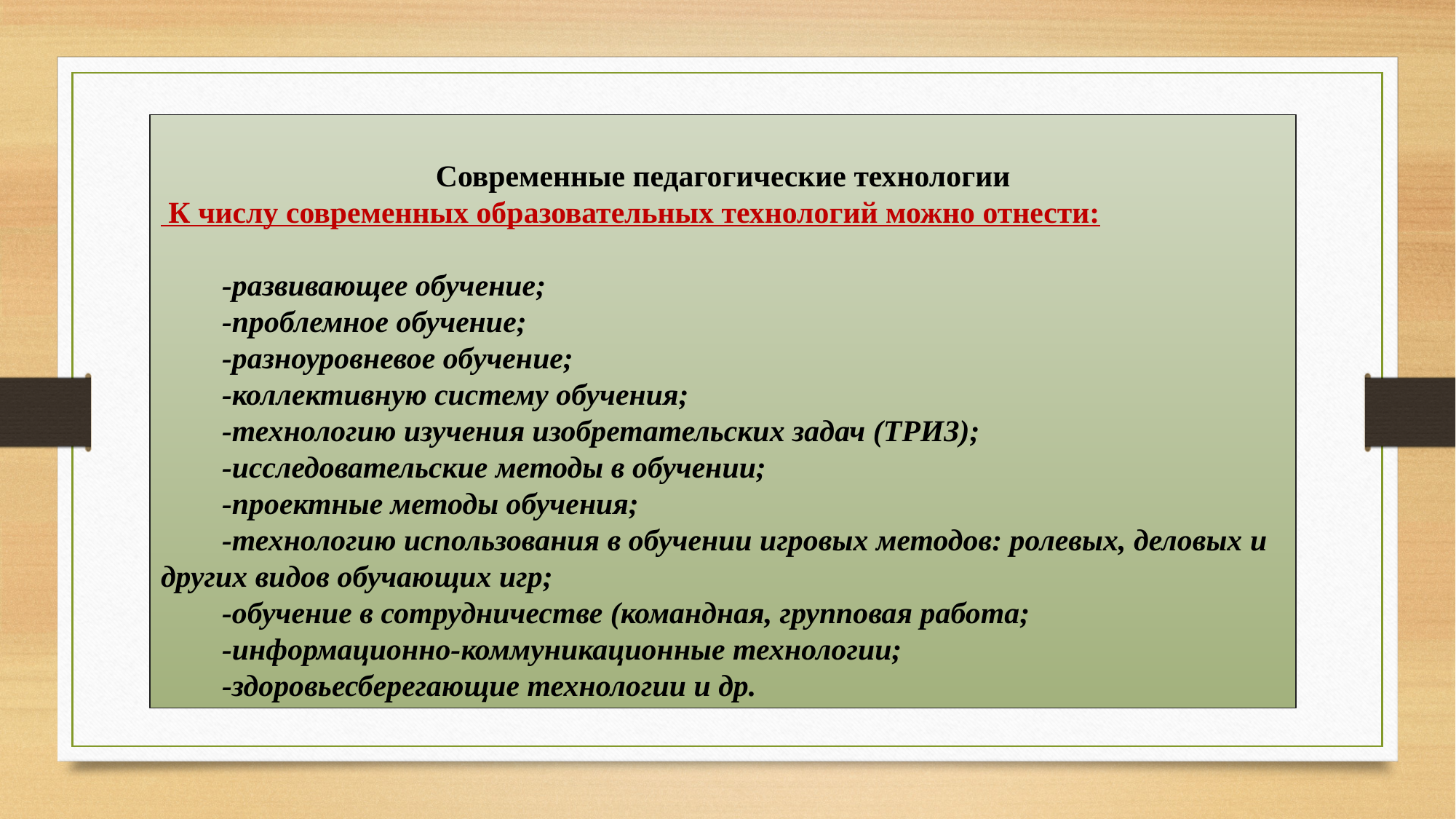

Современные педагогические технологии
 К числу современных образовательных технологий можно отнести:

        -развивающее обучение;
        -проблемное обучение;
        -разноуровневое обучение;
        -коллективную систему обучения;
        -технологию изучения изобретательских задач (ТРИЗ);
        -исследовательские методы в обучении;
        -проектные методы обучения;
        -технологию использования в обучении игровых методов: ролевых, деловых и других видов обучающих игр;
        -обучение в сотрудничестве (командная, групповая работа;
        -информационно-коммуникационные технологии;
        -здоровьесберегающие технологии и др.